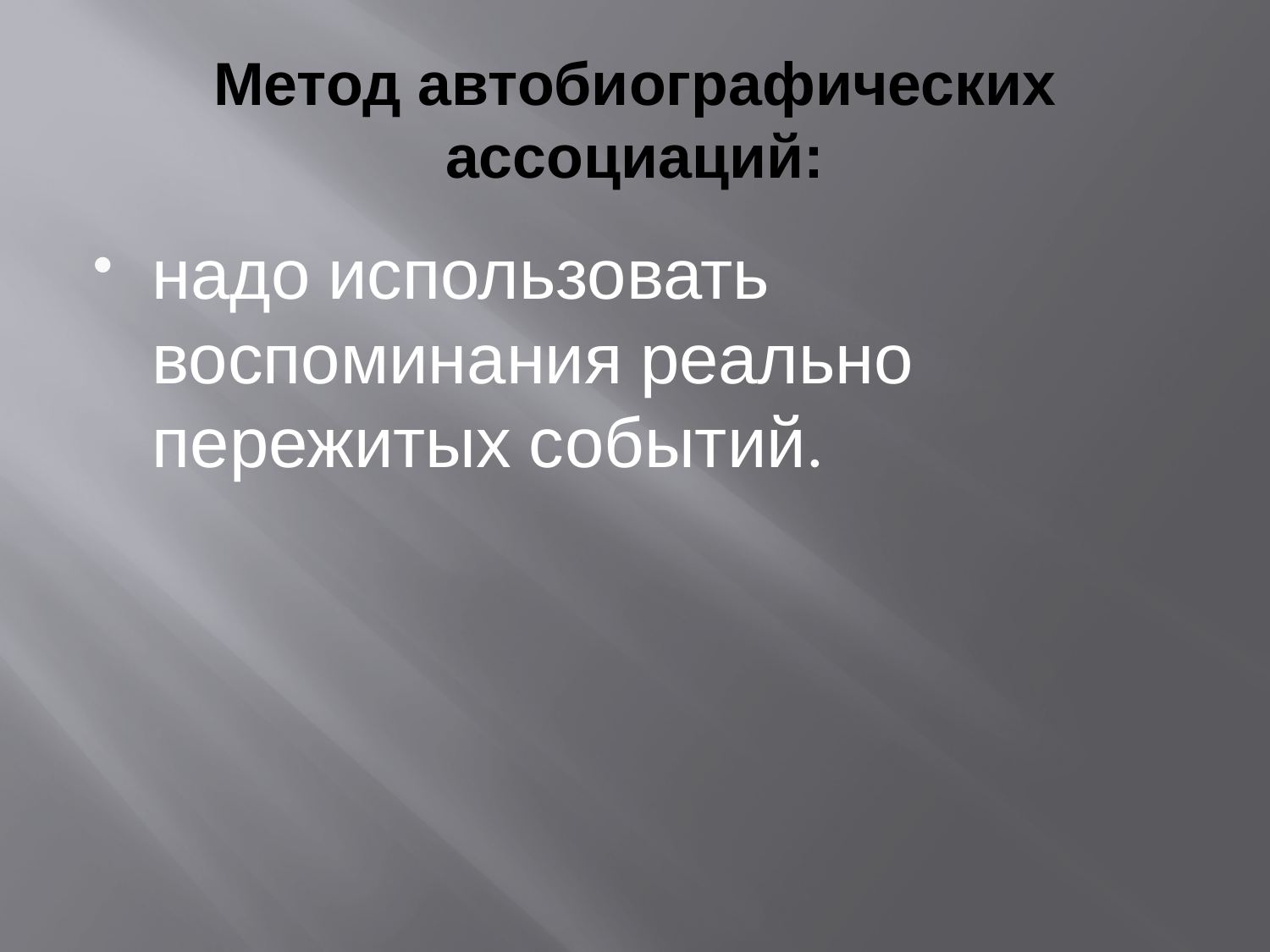

# Метод автобиографических ассоциаций:
надо использовать воспоминания реально пережитых событий.